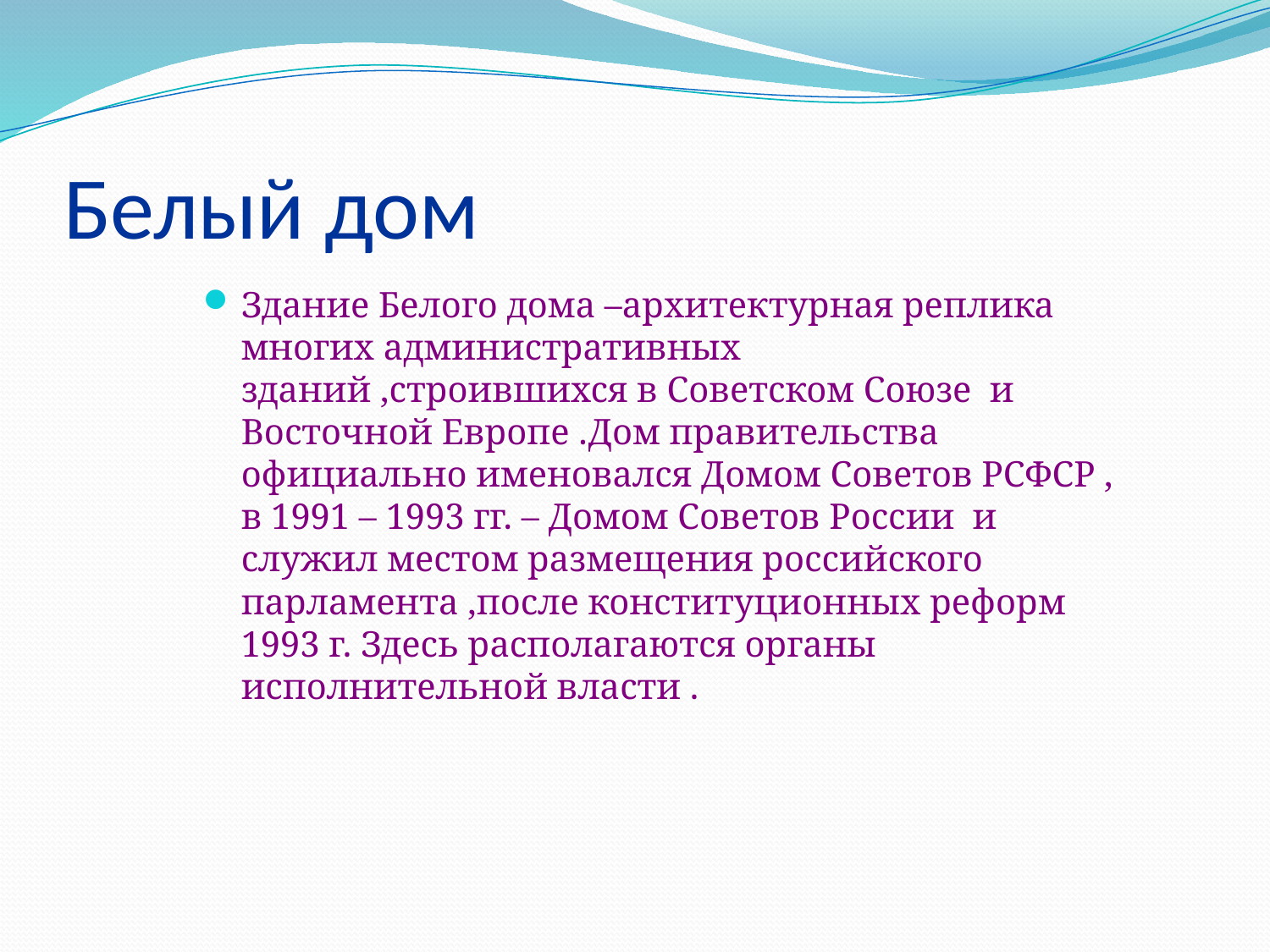

# Белый дом
Здание Белого дома –архитектурная реплика  многих административных зданий ,строившихся в Советском Союзе  и Восточной Европе .Дом правительства официально именовался Домом Советов РСФСР , в 1991 – 1993 гг. – Домом Советов России  и служил местом размещения российского парламента ,после конституционных реформ 1993 г. Здесь располагаются органы исполнительной власти .